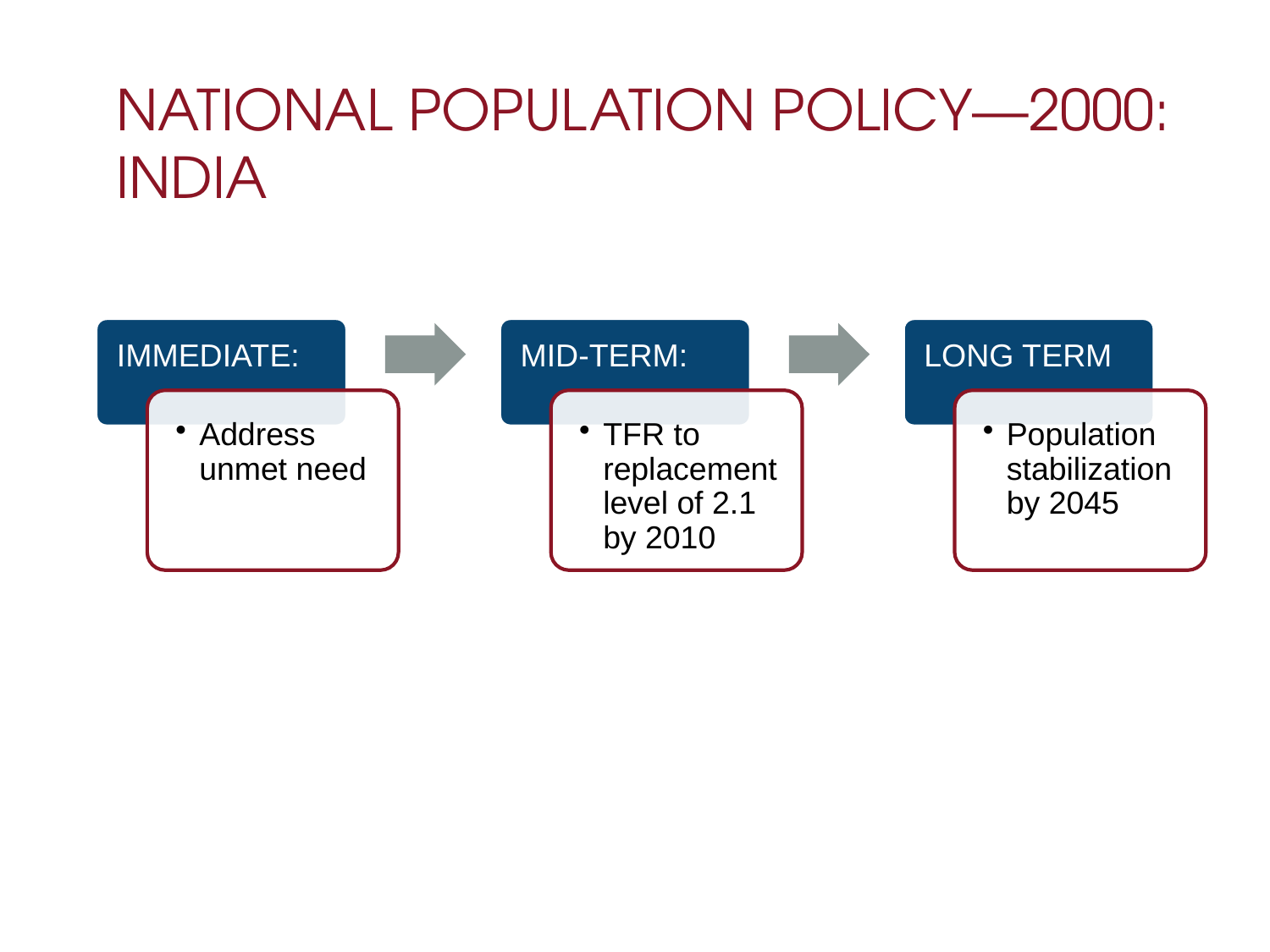

# NATIONAL POPULATION POLICY—2000: INDIA
IMMEDIATE:
Address unmet need

MID-TERM:
TFR to replacement level of 2.1 by 2010

LONG TERM
Population stabilization by 2045